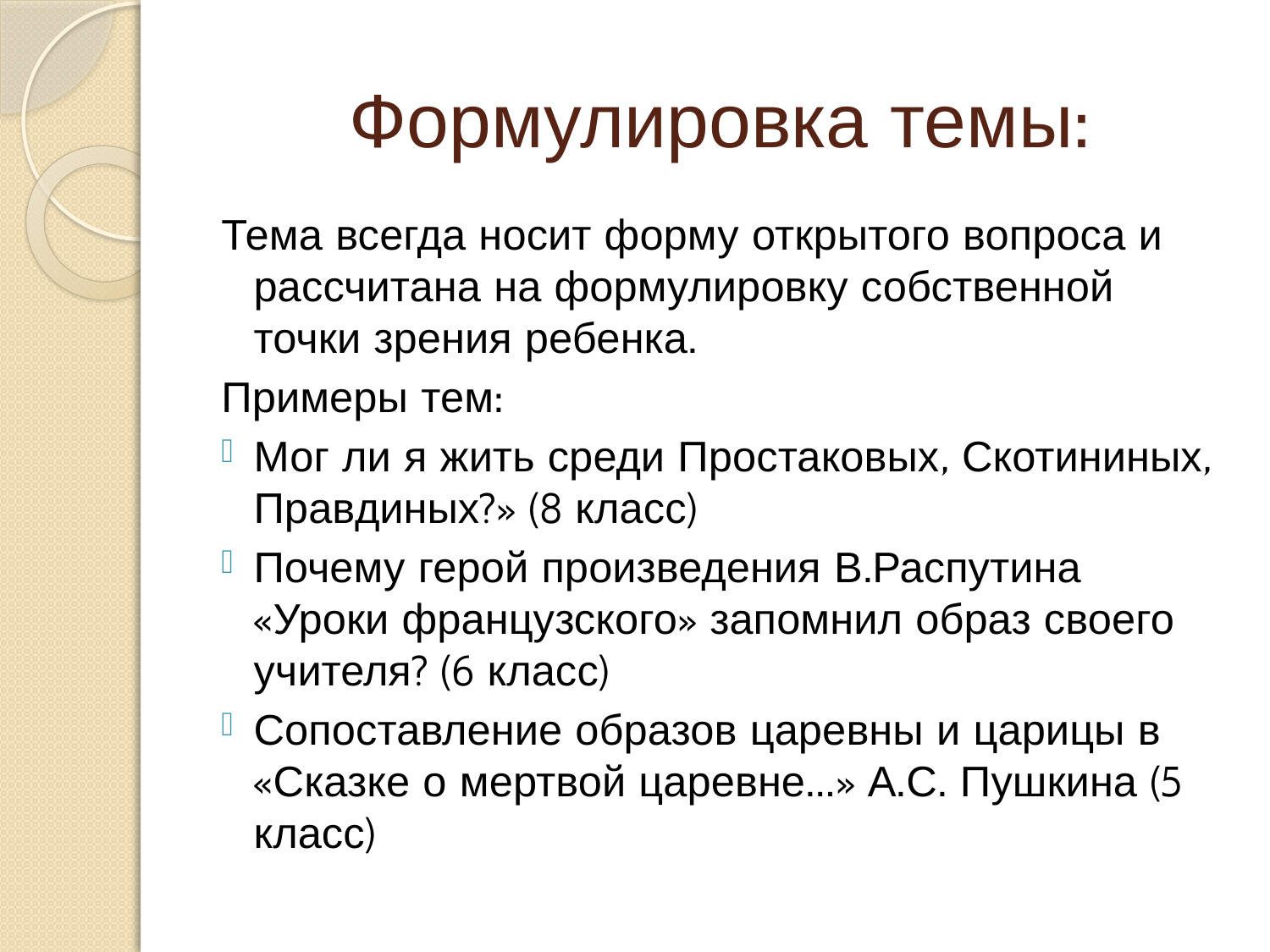

# Формулировка темы:
Тема всегда носит форму открытого вопроса и рассчитана на формулировку собственной точки зрения ребенка.
Примеры тем:
Мог ли я жить среди Простаковых, Скотининых, Правдиных?» (8 класс)
Почему герой произведения В.Распутина «Уроки французского» запомнил образ своего учителя? (6 класс)
Сопоставление образов царевны и царицы в «Сказке о мертвой царевне…» А.С. Пушкина (5 класс)